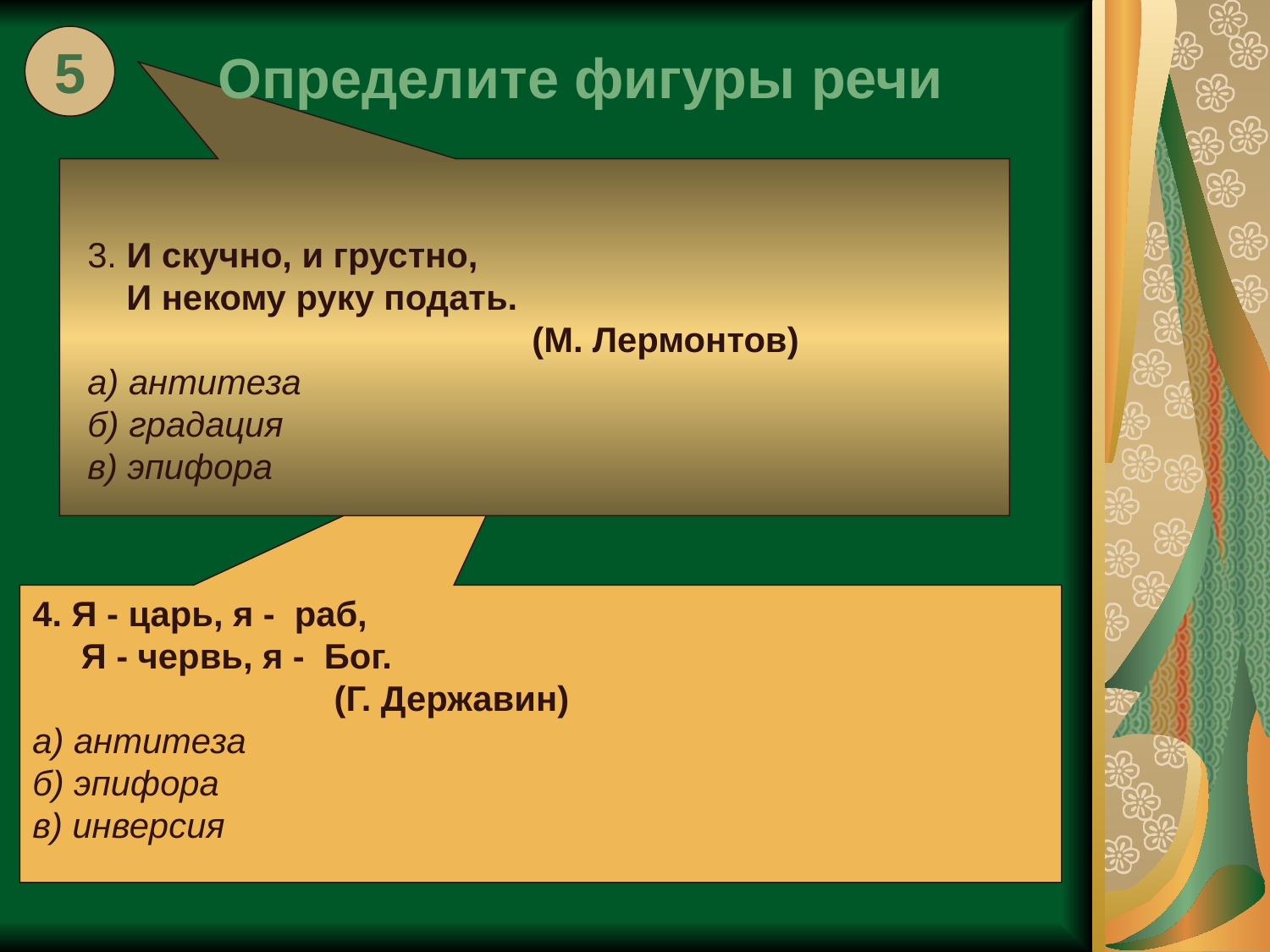

5
Определите фигуры речи

3. И скучно, и грустно,
    И некому руку подать.
				(М. Лермонтов)
а) антитеза
б) градация
в) эпифора
4. Я - царь, я -  раб,
     Я - червь, я -  Бог.
			(Г. Державин)
а) антитеза
б) эпифора
в) инверсия